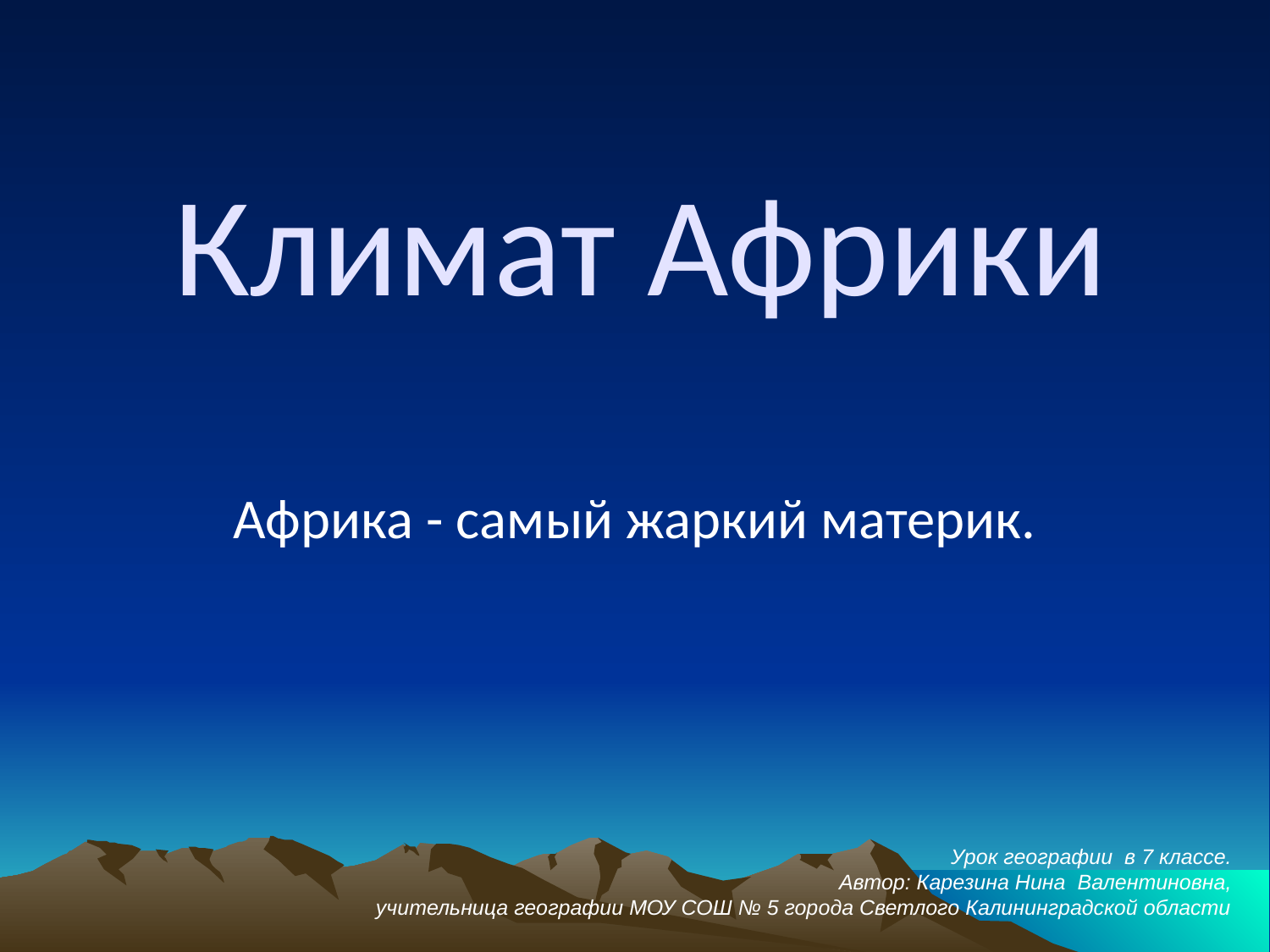

# Климат Африки
Африка - самый жаркий материк.
Урок географии  в 7 классе.
Автор: Карезина Нина  Валентиновна,
учительница географии МОУ СОШ № 5 города Светлого Калининградской области